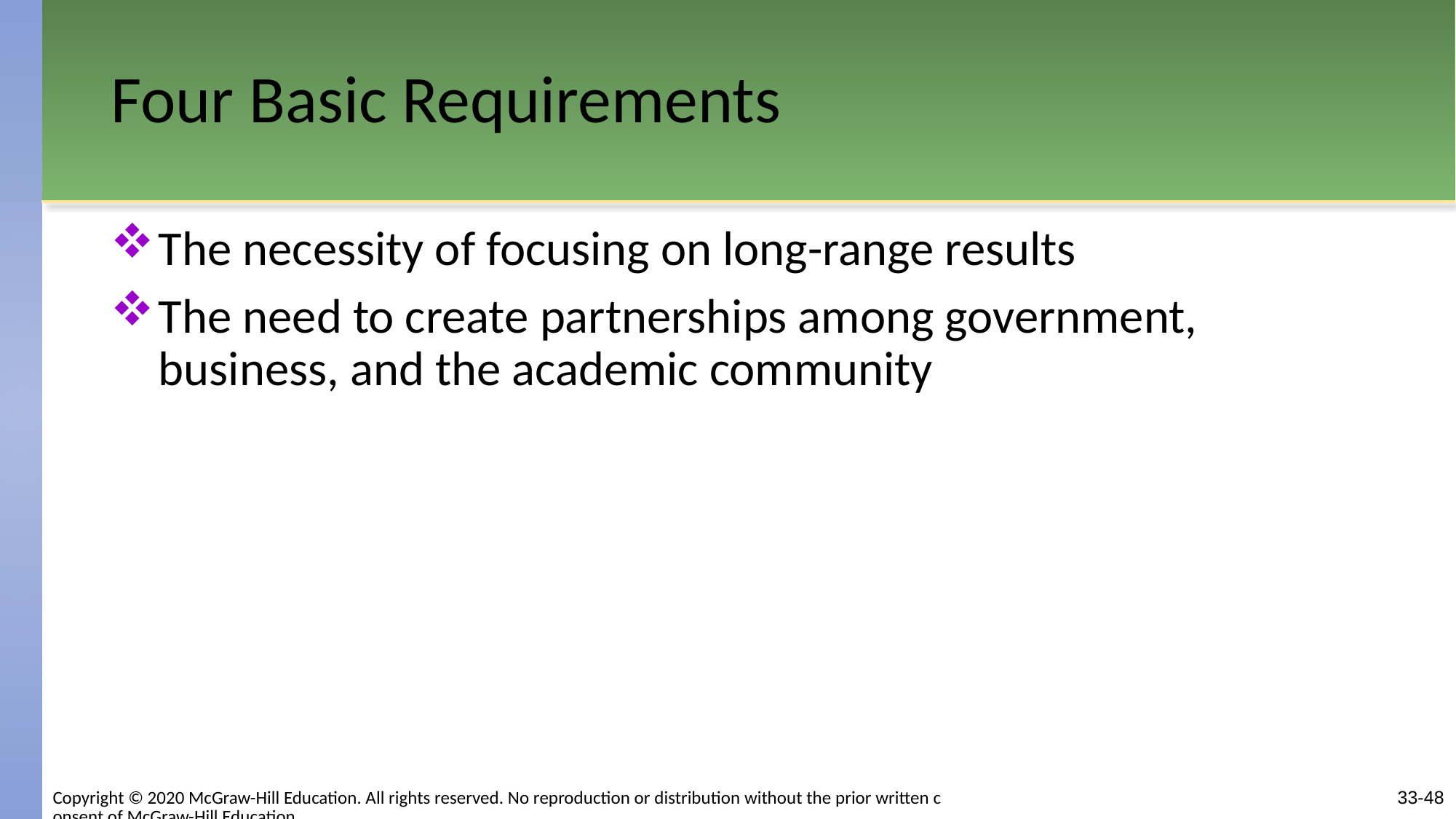

# Four Basic Requirements
The necessity of focusing on long-range results
The need to create partnerships among government, business, and the academic community
33-48
Copyright © 2020 McGraw-Hill Education. All rights reserved. No reproduction or distribution without the prior written consent of McGraw-Hill Education.